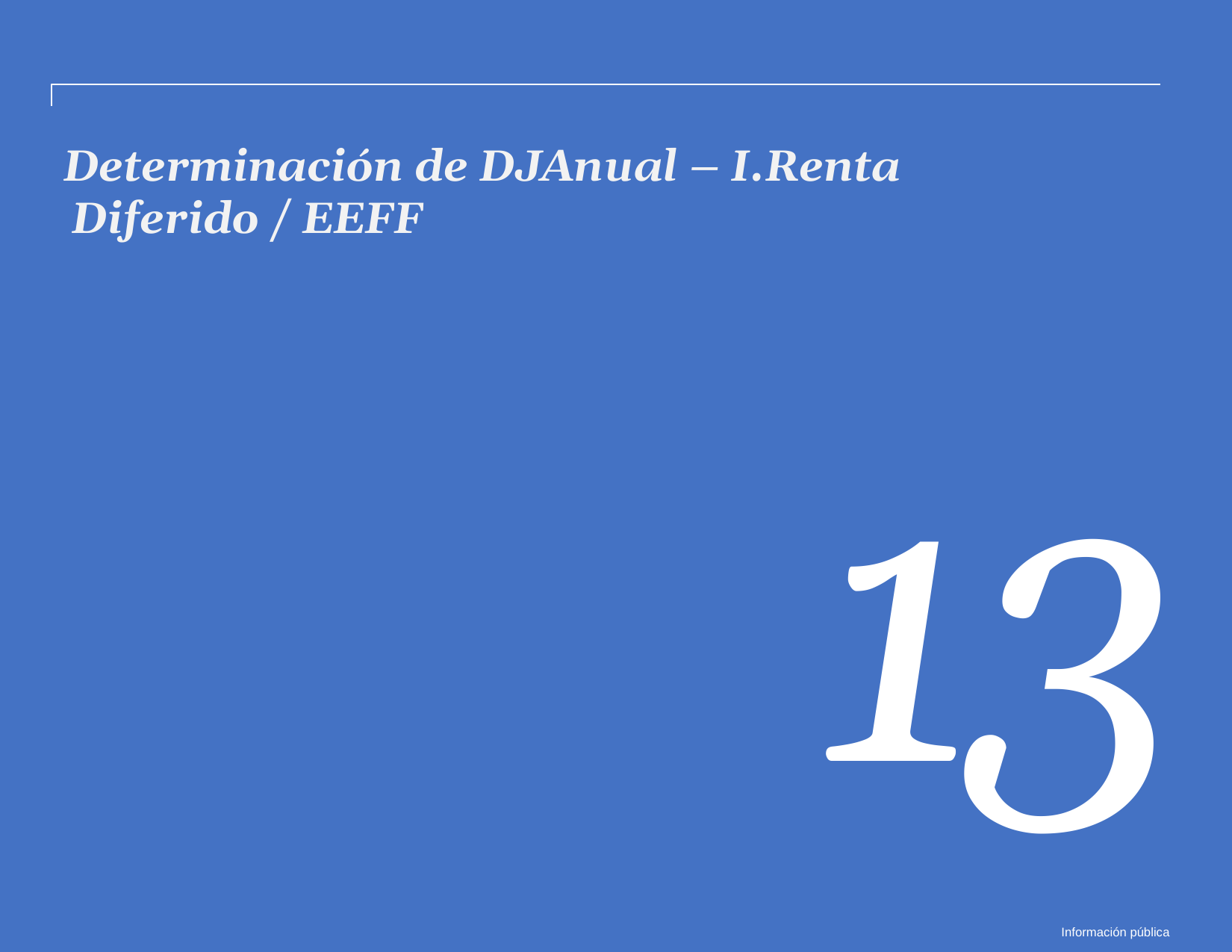

Determinación de DJAnual – I.Renta Diferido / EEFF
13